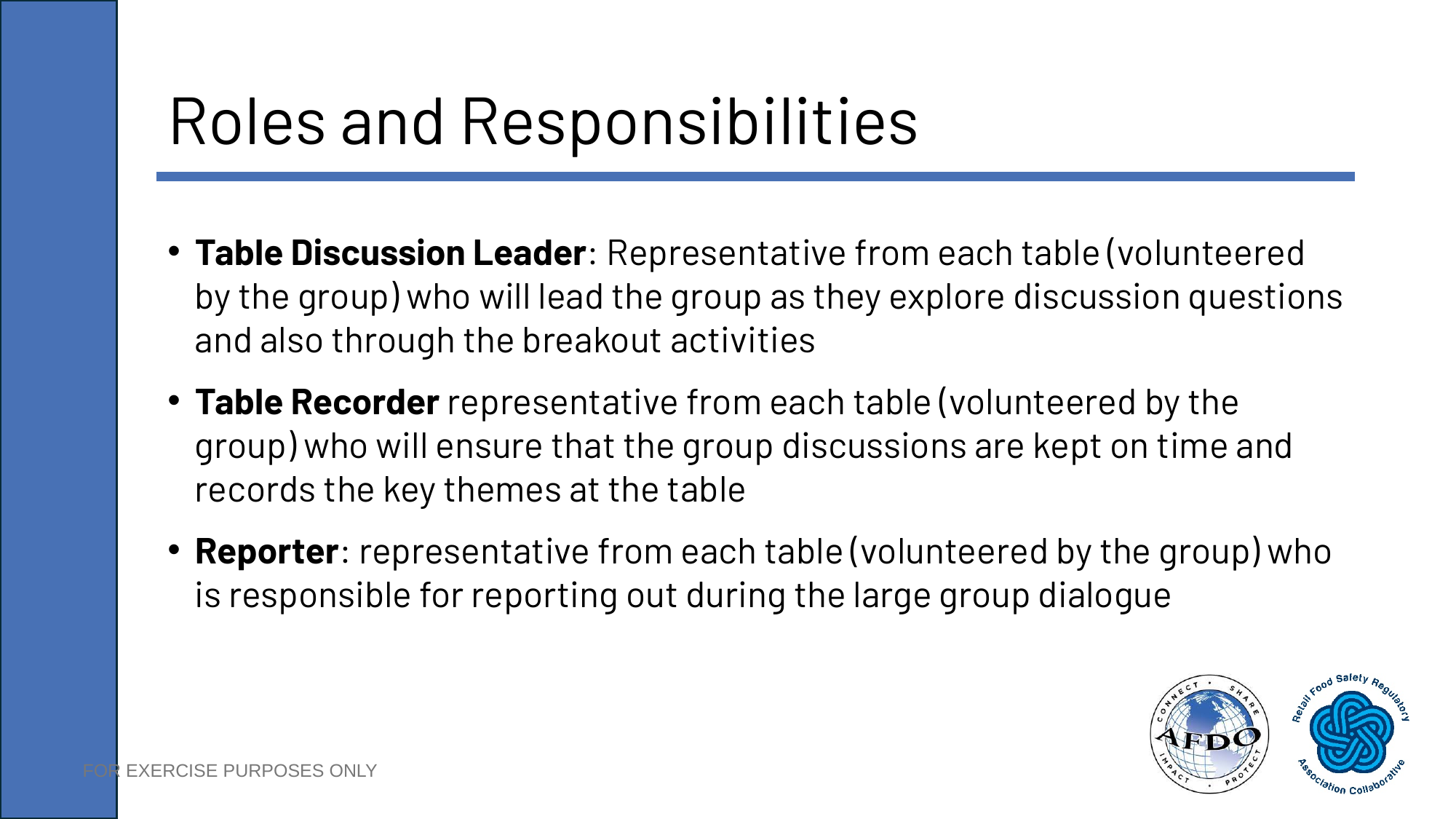

# Roles and Responsibilities
Table Discussion Leader: Representative from each table (volunteered by the group) who will lead the group as they explore discussion questions and also through the breakout activities
Table Recorder representative from each table (volunteered by the group) who will ensure that the group discussions are kept on time and records the key themes at the table
Reporter: representative from each table (volunteered by the group) who is responsible for reporting out during the large group dialogue
FOR EXERCISE PURPOSES ONLY